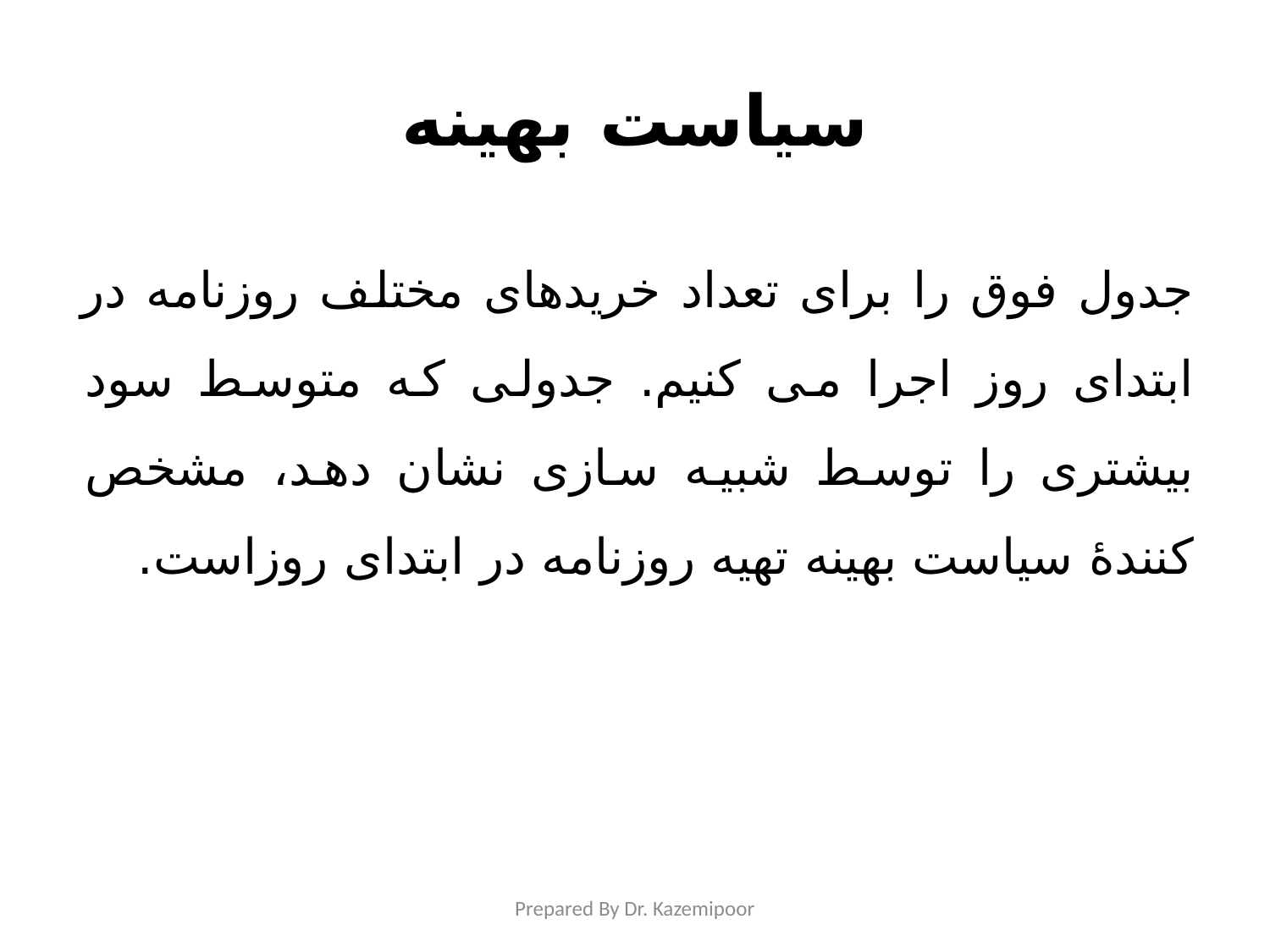

# سیاست بهینه
جدول فوق را برای تعداد خریدهای مختلف روزنامه در ابتدای روز اجرا می کنیم. جدولی که متوسط سود بیشتری را توسط شبیه سازی نشان دهد، مشخص کنندۀ سیاست بهینه تهیه روزنامه در ابتدای روزاست.
Prepared By Dr. Kazemipoor